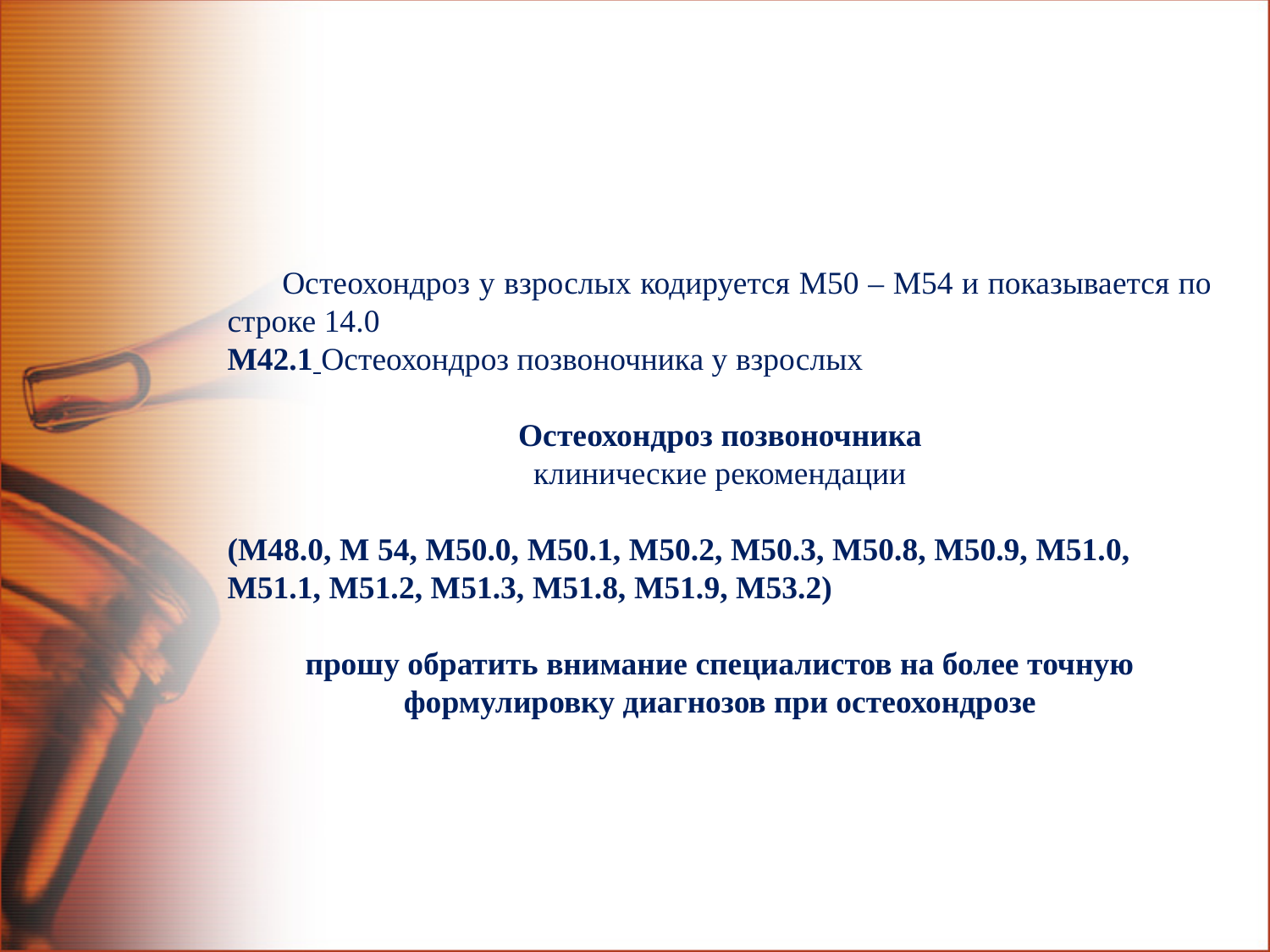

Остеохондроз у взрослых кодируется M50 – M54 и показывается по строке 14.0
М42.1 Остеохондроз позвоночника у взрослых

Остеохондроз позвоночника
клинические рекомендации

(М48.0, М 54, М50.0, М50.1, М50.2, М50.3, М50.8, М50.9, М51.0, М51.1, М51.2, М51.3, М51.8, М51.9, М53.2)

прошу обратить внимание специалистов на более точную формулировку диагнозов при остеохондрозе